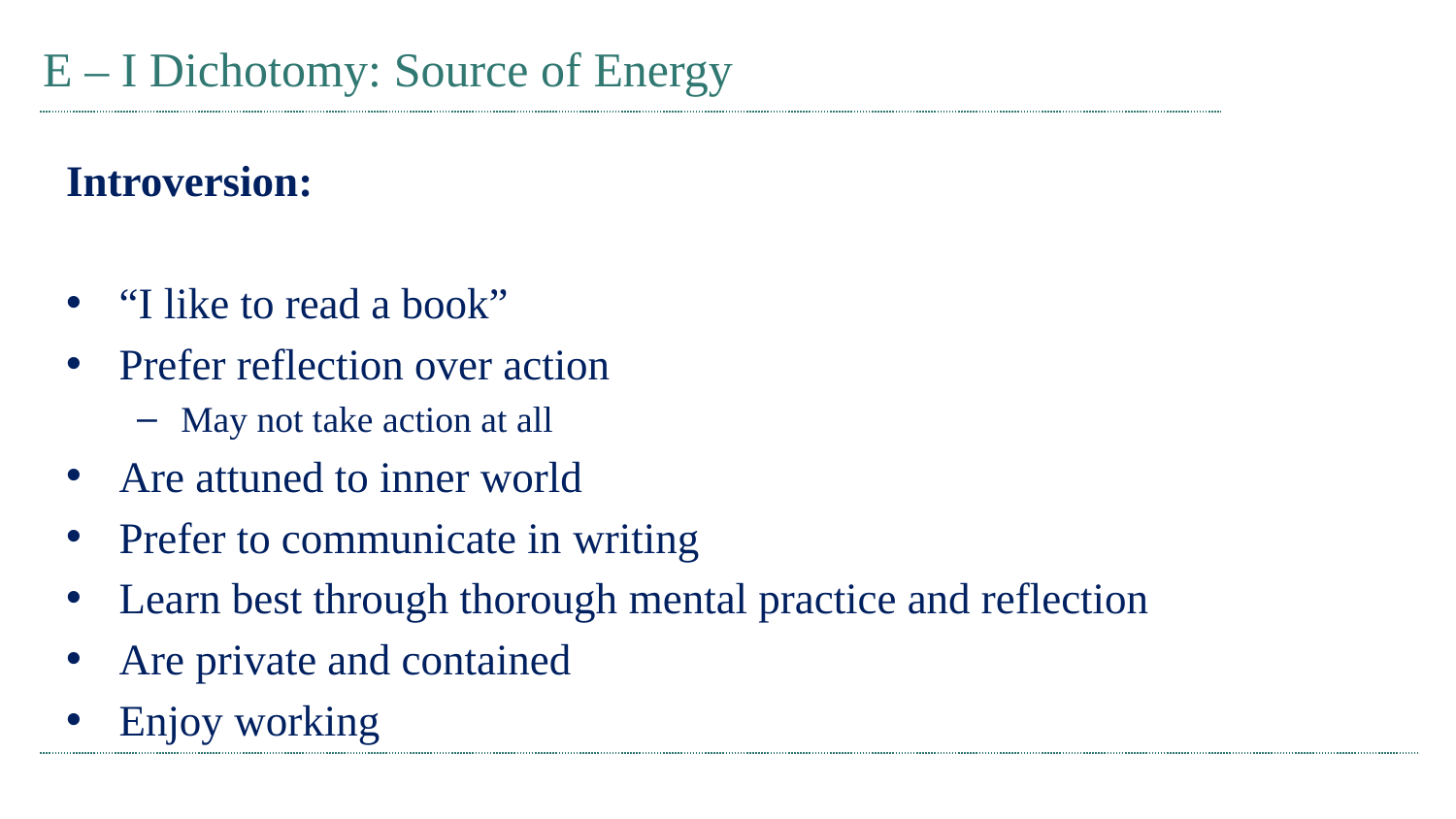

# E – I Dichotomy: Source of Energy
Introversion:

“I like to read a book”
Prefer reflection over action
May not take action at all
Are attuned to inner world
Prefer to communicate in writing
Learn best through thorough mental practice and reflection
Are private and contained
Enjoy working